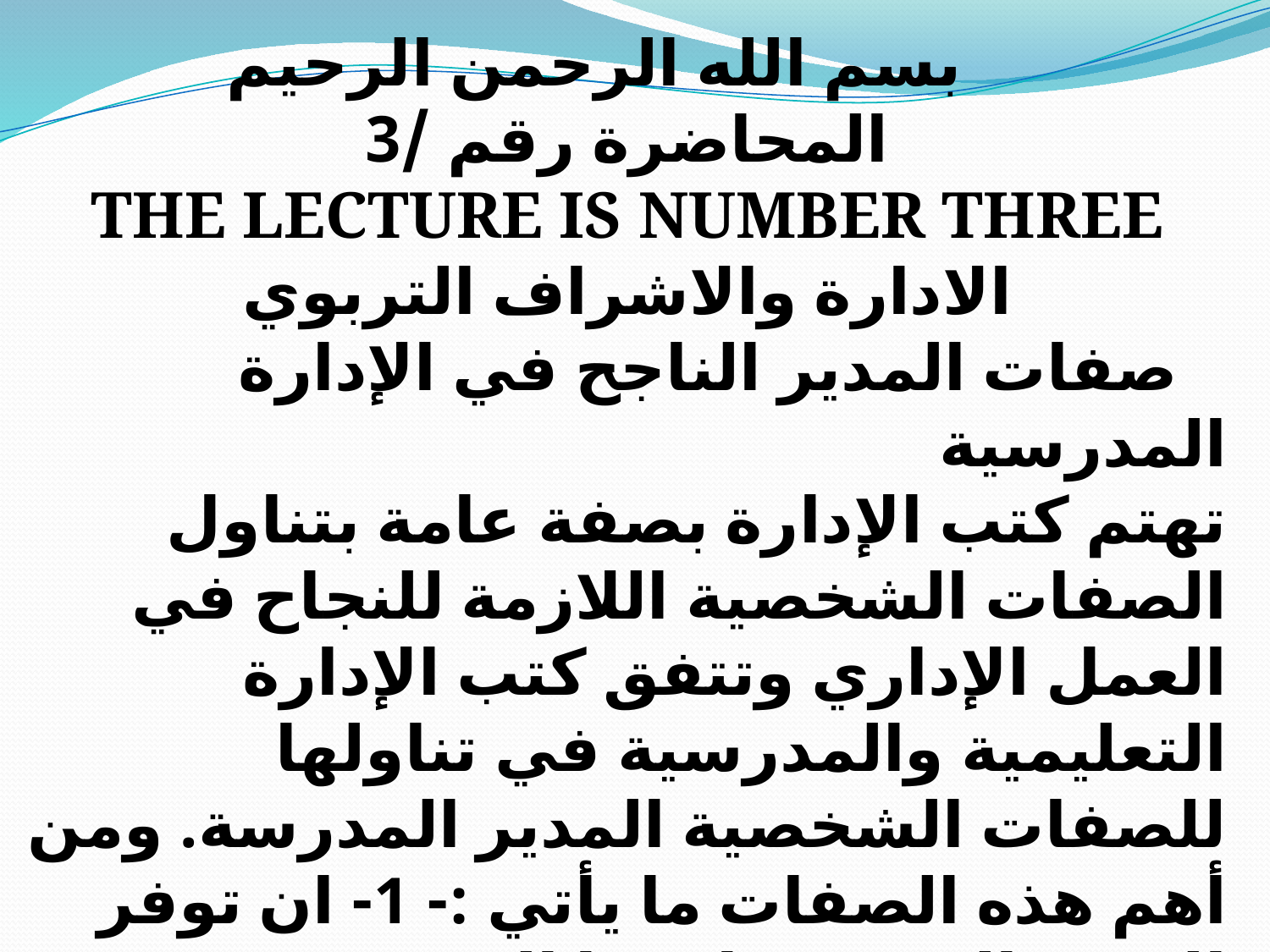

بسم الله الرحمن الرحيم
المحاضرة رقم /3
THE LECTURE IS NUMBER THREE
الادارة والاشراف التربوي
   صفات المدير الناجح في الإدارة المدرسية
تهتم كتب الإدارة بصفة عامة بتناول الصفات الشخصية اللازمة للنجاح في العمل الإداري وتتفق كتب الإدارة التعليمية والمدرسية في تناولها للصفات الشخصية المدير المدرسة. ومن أهم هذه الصفات ما يأتي :- 1- ان توفر الصحة الجيدة بجانبيها الجسمي والنفسي، إذ إن ذلك يزيد من فرص نجاح مدير المدرسة في دورة القيادي.